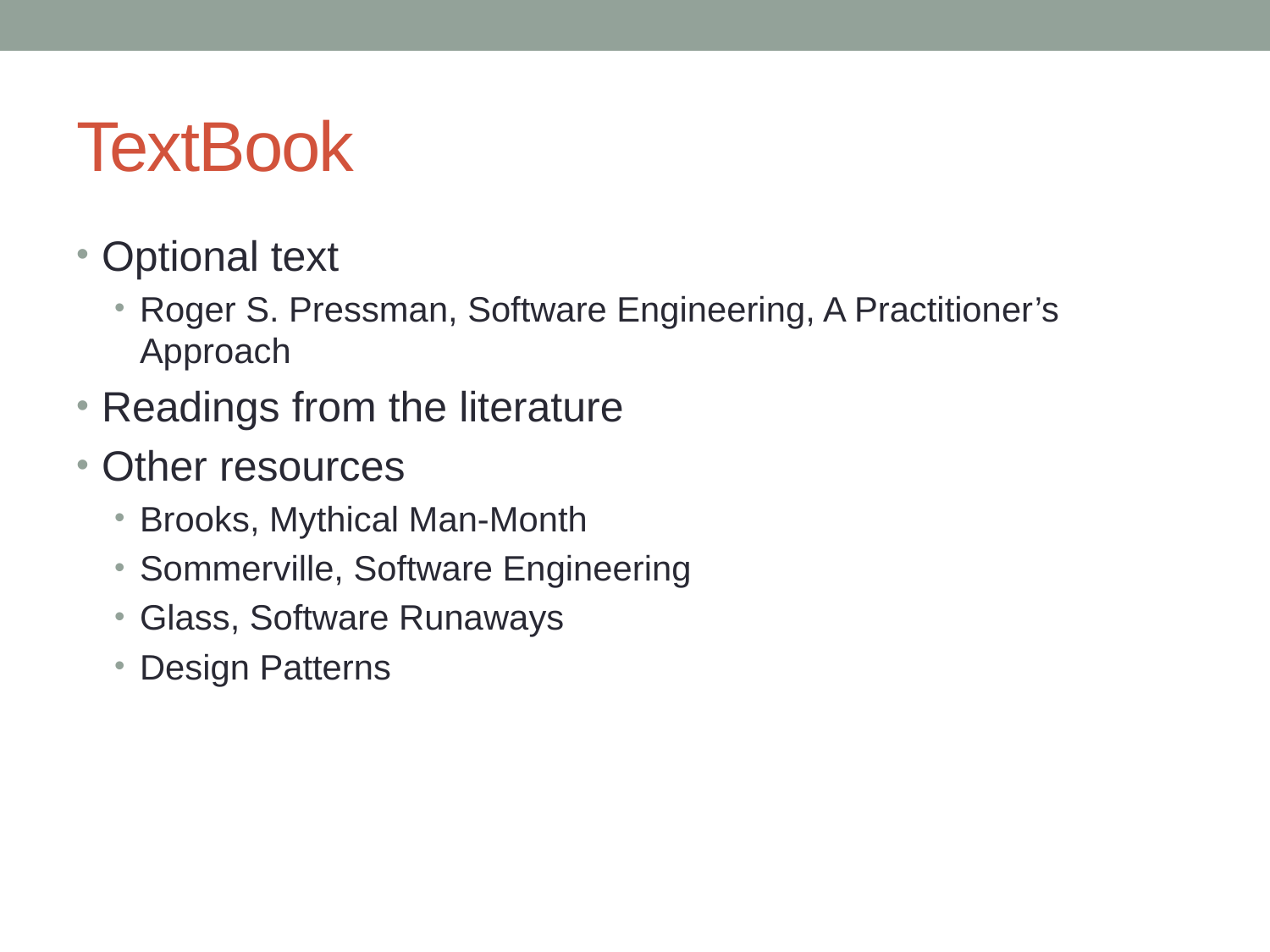

# TextBook
Optional text
Roger S. Pressman, Software Engineering, A Practitioner’s Approach
Readings from the literature
Other resources
Brooks, Mythical Man-Month
Sommerville, Software Engineering
Glass, Software Runaways
Design Patterns